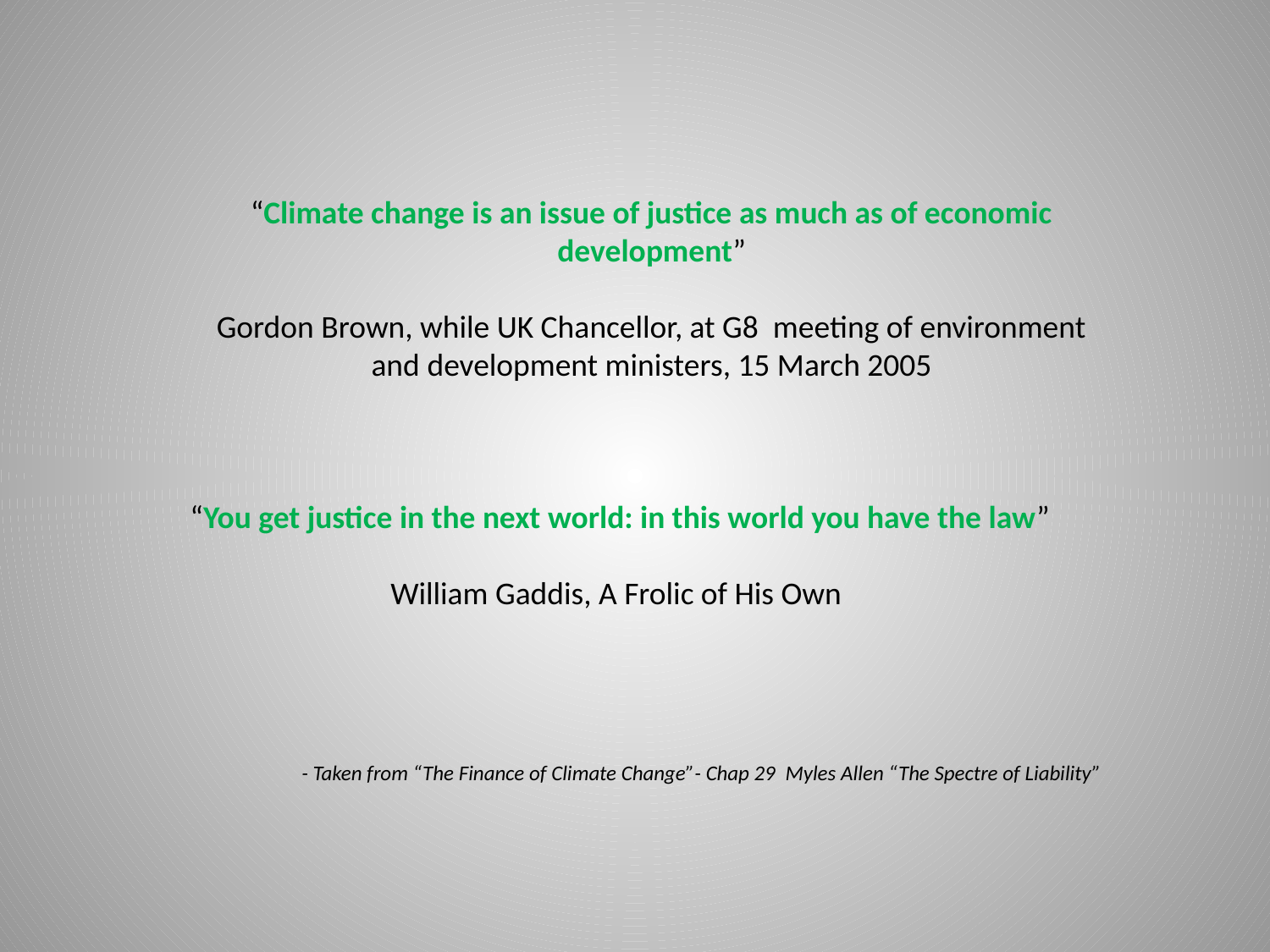

“Climate change is an issue of justice as much as of economic development”
Gordon Brown, while UK Chancellor, at G8  meeting of environment and development ministers, 15 March 2005

“You get justice in the next world: in this world you have the law”

William Gaddis, A Frolic of His Own

- Taken from “The Finance of Climate Change”- Chap 29  Myles Allen “The Spectre of Liability”